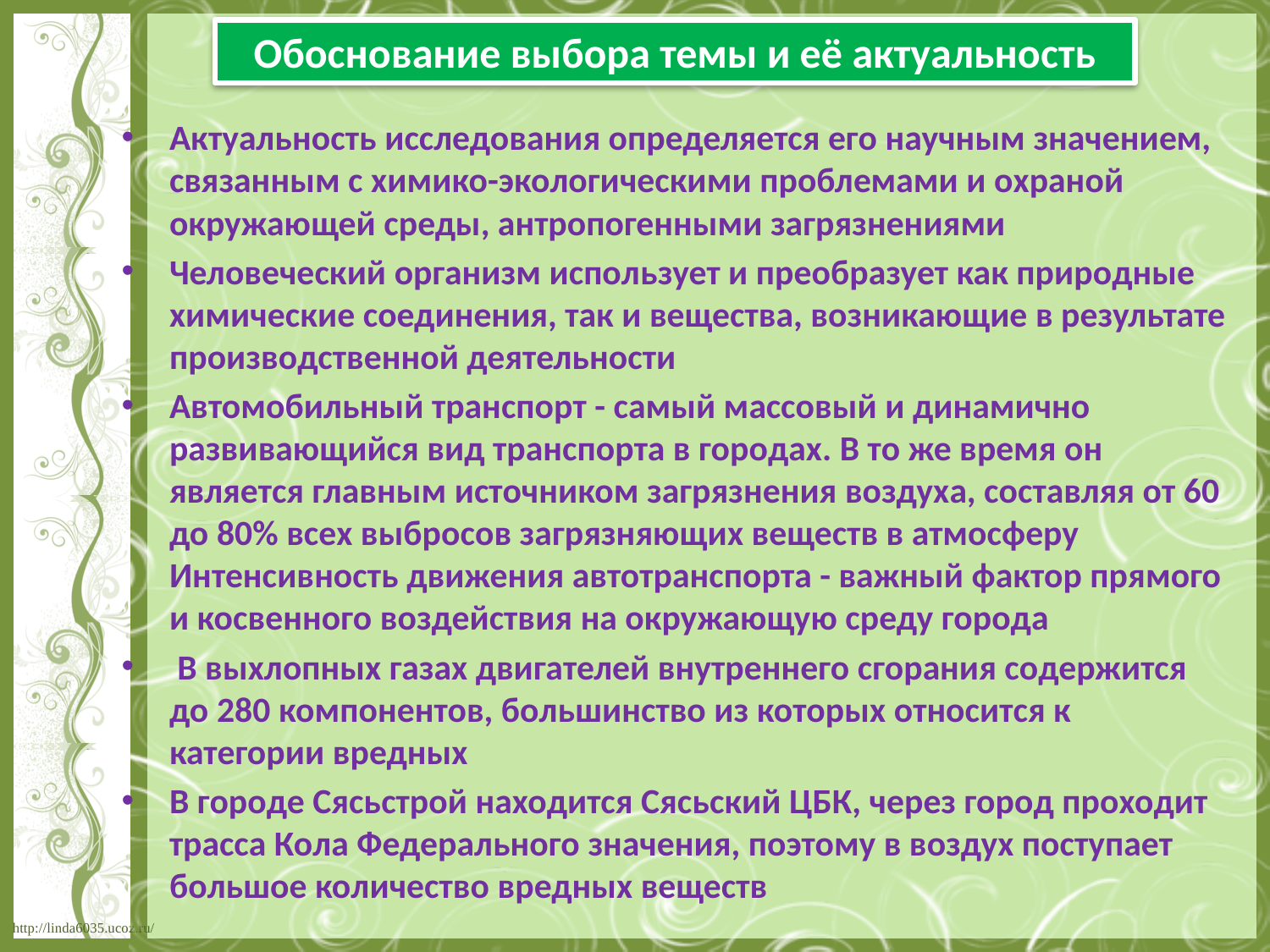

Обоснование выбора темы и её актуальность
Актуальность исследования определяется его научным значением, связанным с химико-экологическими проблемами и охраной окружающей среды, антропогенными загрязнениями
Человеческий организм использует и преобразует как природные химические соединения, так и вещества, возникающие в результате производственной деятельности
Автомобильный транспорт - самый массовый и динамично развивающийся вид транспорта в городах. В то же время он является главным источником загрязнения воздуха, составляя от 60 до 80% всех выбросов загрязняющих веществ в атмосферу Интенсивность движения автотранспорта - важный фактор прямого и косвенного воздействия на окружающую среду города
 В выхлопных газах двигателей внутреннего сгорания содержится до 280 компонентов, большинство из которых относится к категории вредных
В городе Сясьстрой находится Сясьский ЦБК, через город проходит трасса Кола Федерального значения, поэтому в воздух поступает большое количество вредных веществ